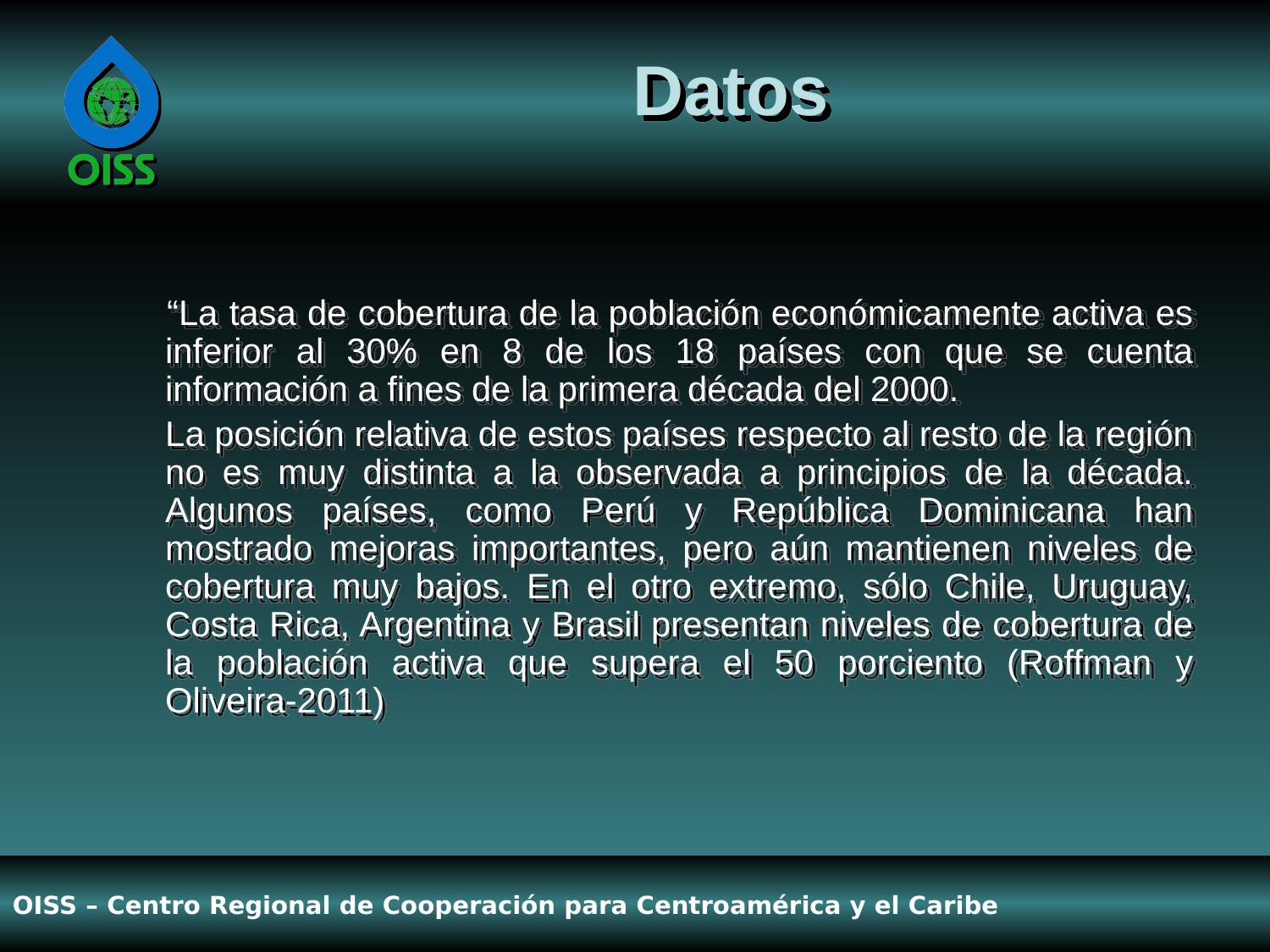

Datos
 	“La tasa de cobertura de la población económicamente activa es inferior al 30% en 8 de los 18 países con que se cuenta información a fines de la primera década del 2000.
	La posición relativa de estos países respecto al resto de la región no es muy distinta a la observada a principios de la década. Algunos países, como Perú y República Dominicana han mostrado mejoras importantes, pero aún mantienen niveles de cobertura muy bajos. En el otro extremo, sólo Chile, Uruguay, Costa Rica, Argentina y Brasil presentan niveles de cobertura de la población activa que supera el 50 porciento (Roffman y Oliveira-2011)